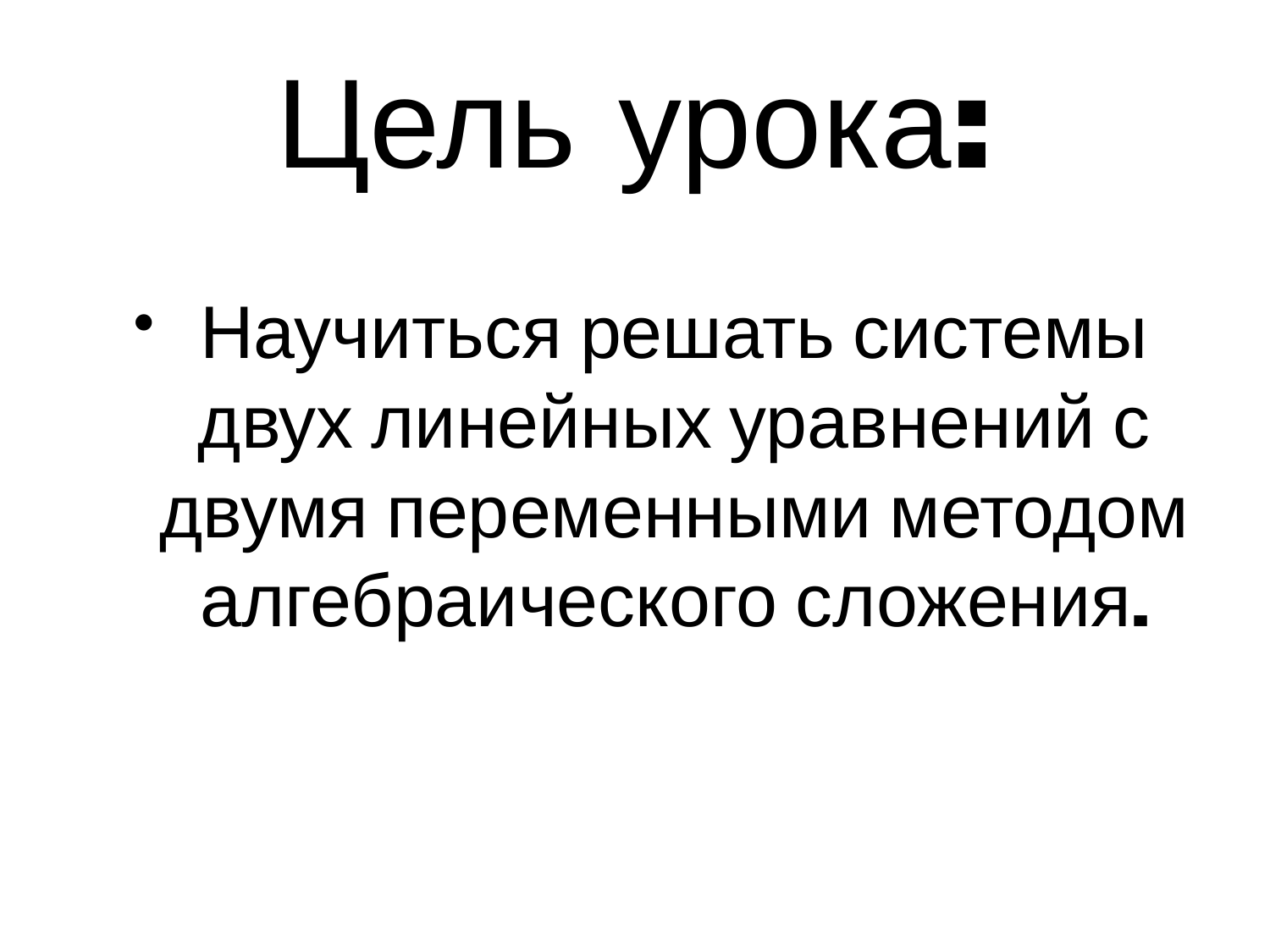

# Цель урока:
Научиться решать системы двух линейных уравнений с двумя переменными методом алгебраического сложения.